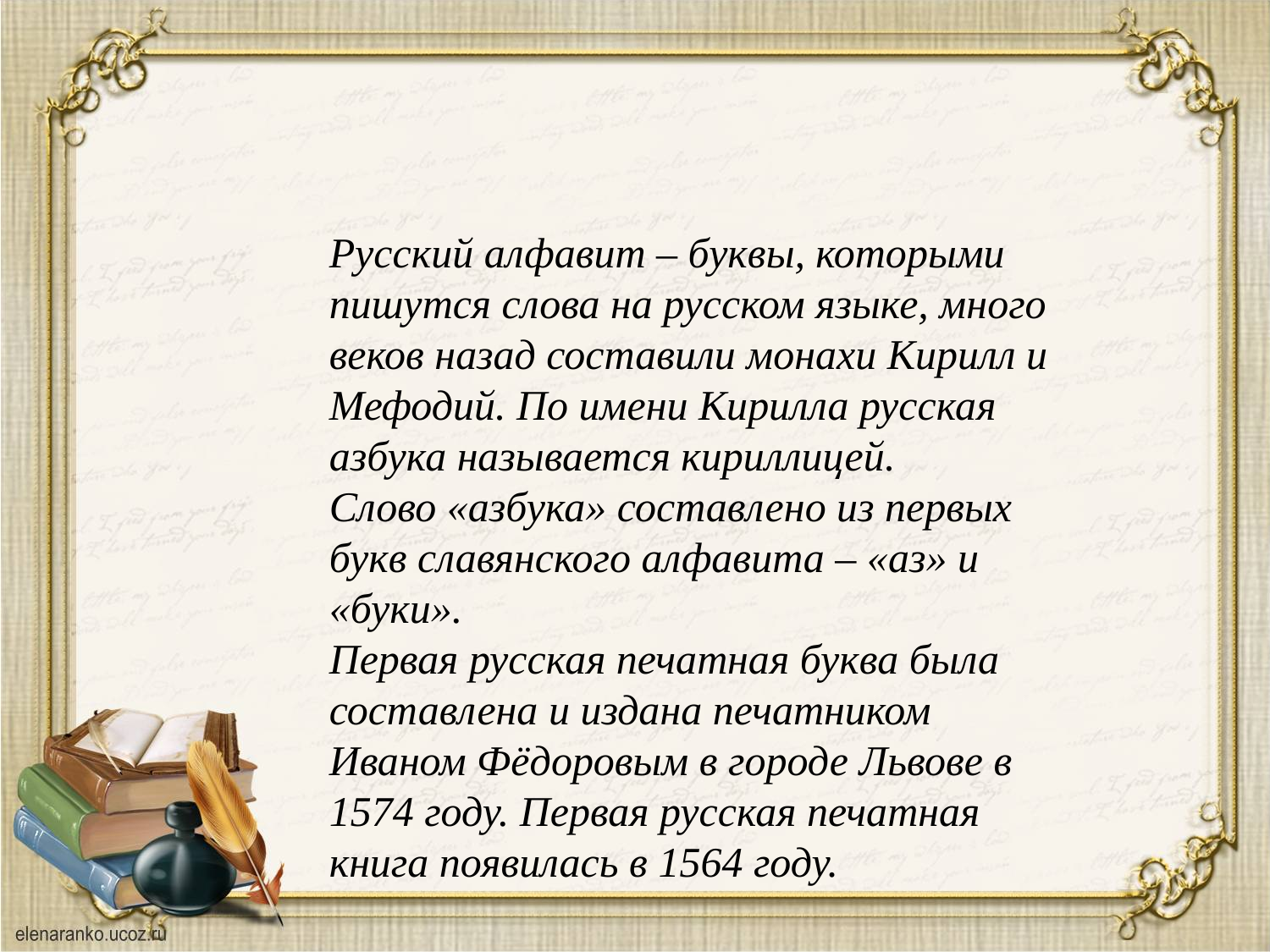

Русский алфавит – буквы, которыми пишутся слова на русском языке, много веков назад составили монахи Кирилл и Мефодий. По имени Кирилла русская азбука называется кириллицей.
Слово «азбука» составлено из первых букв славянского алфавита – «аз» и «буки».
Первая русская печатная буква была составлена и издана печатником Иваном Фёдоровым в городе Львове в 1574 году. Первая русская печатная книга появилась в 1564 году.